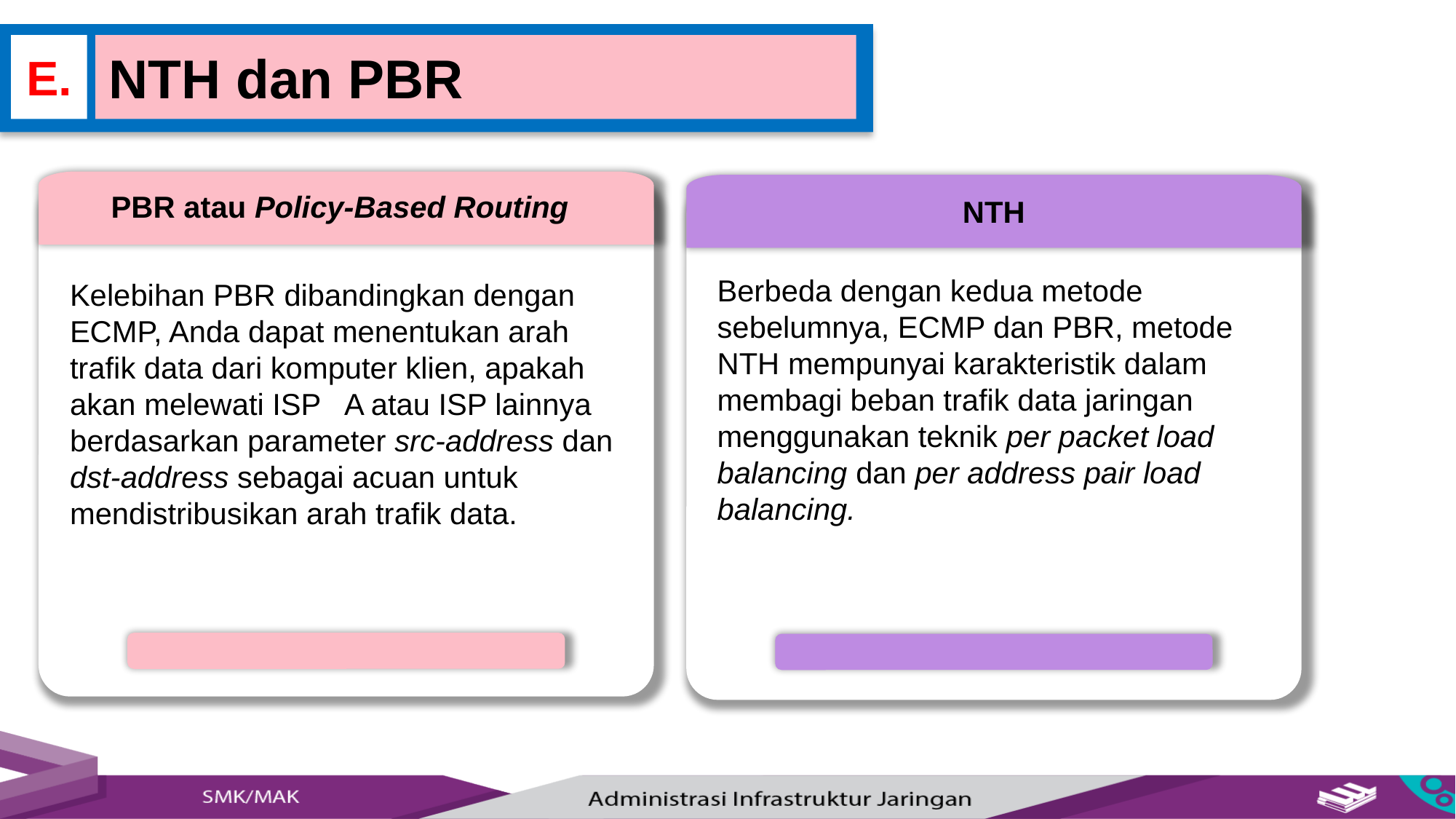

NTH dan PBR
E.

PBR atau Policy-Based Routing

NTH
Berbeda dengan kedua metode sebelumnya, ECMP dan PBR, metode NTH mempunyai karakteristik dalam membagi beban trafik data jaringan menggunakan teknik per packet load balancing dan per address pair load balancing.
Kelebihan PBR dibandingkan dengan ECMP, Anda dapat menentukan arah trafik data dari komputer klien, apakah akan melewati ISP   A atau ISP lainnya berdasarkan parameter src-address dan dst-address sebagai acuan untuk mendistribusikan arah trafik data.